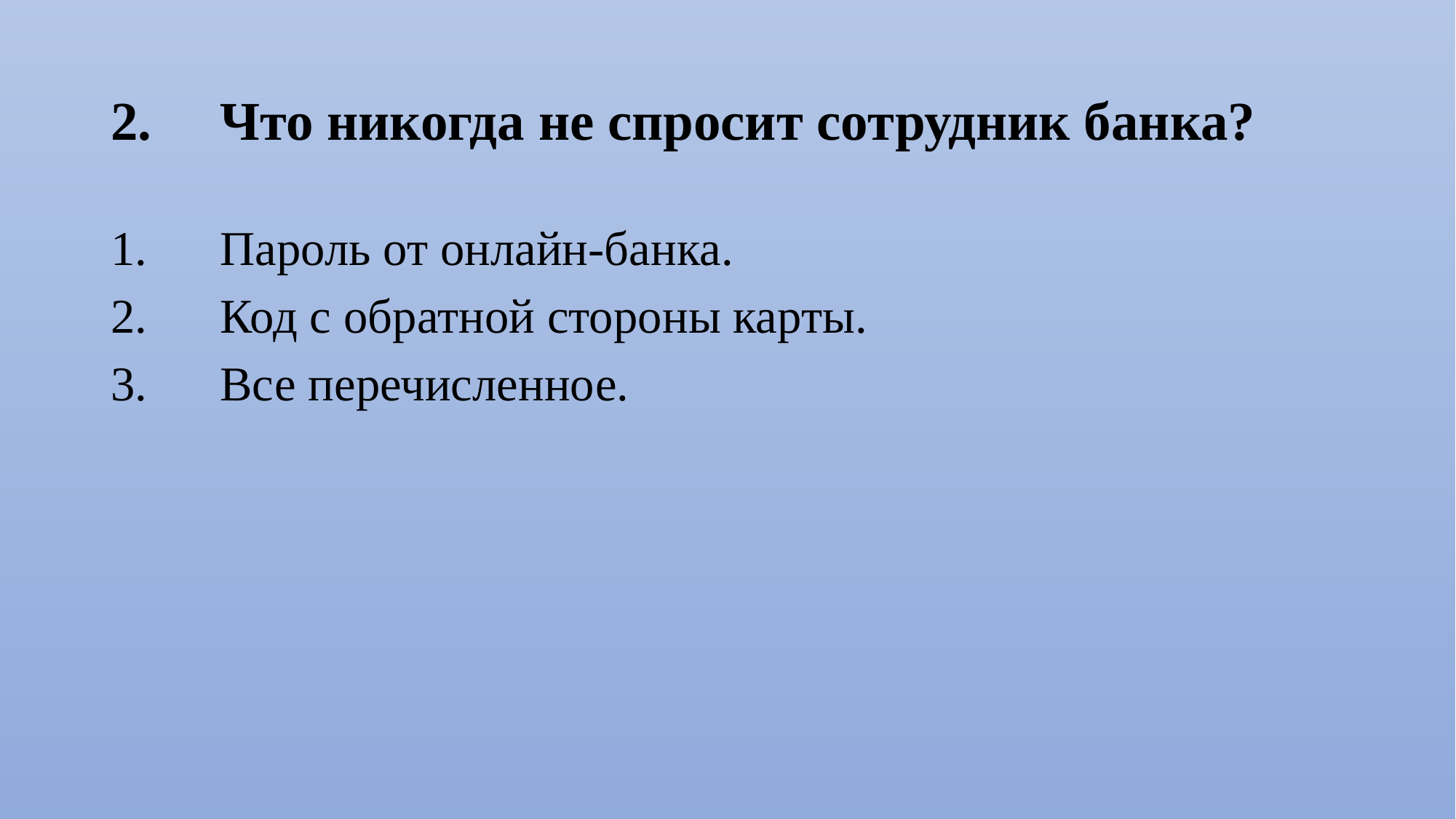

# 2.	Что никогда не спросит сотрудник банка?
1.	Пароль от онлайн-банка.
2.	Код с обратной стороны карты.
3.	Все перечисленное.